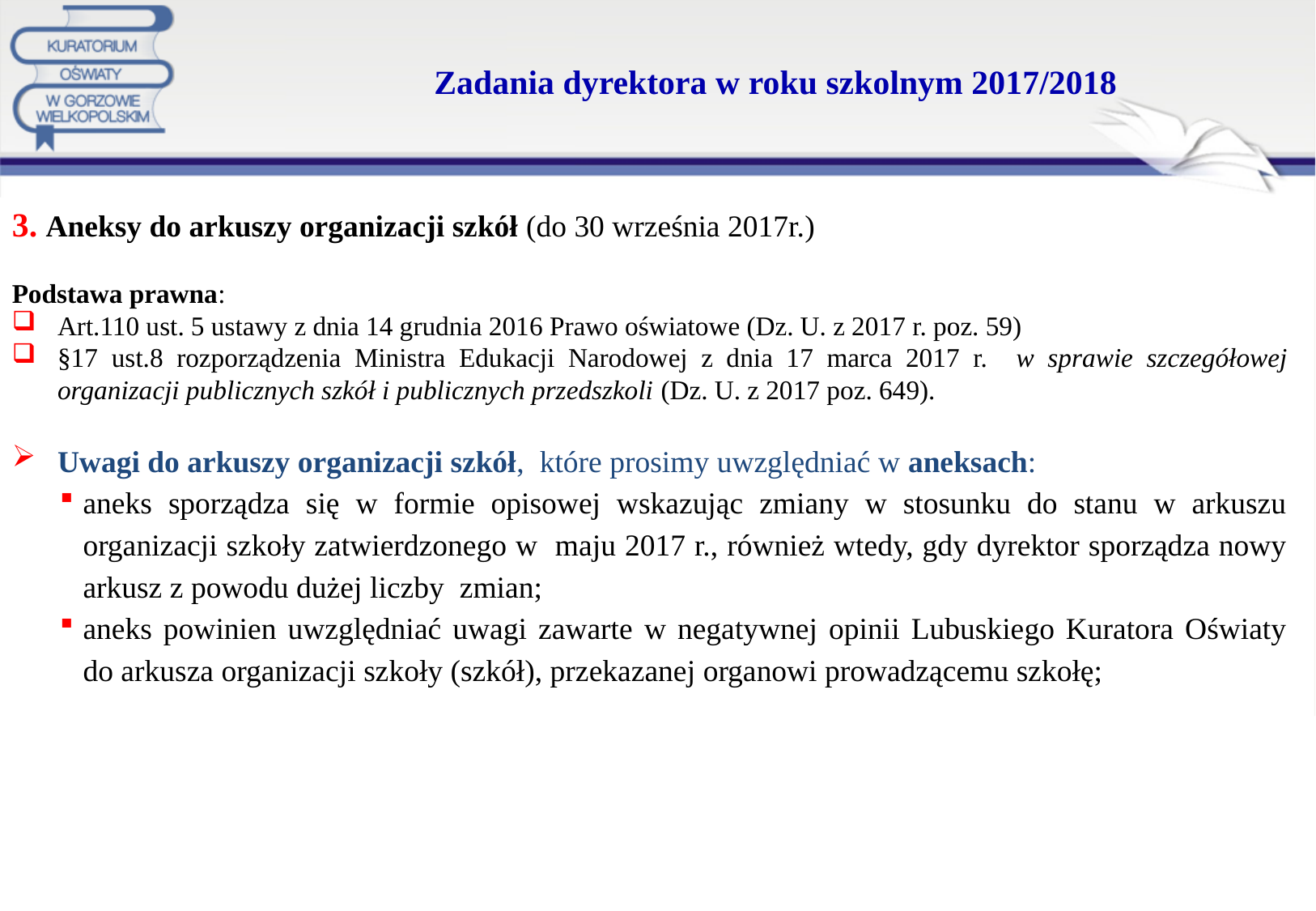

# Zadania dyrektora w roku szkolnym 2017/2018
3. Aneksy do arkuszy organizacji szkół (do 30 września 2017r.)

Podstawa prawna:
Art.110 ust. 5 ustawy z dnia 14 grudnia 2016 Prawo oświatowe (Dz. U. z 2017 r. poz. 59)
§17 ust.8 rozporządzenia Ministra Edukacji Narodowej z dnia 17 marca 2017 r.  w sprawie szczegółowej organizacji publicznych szkół i publicznych przedszkoli (Dz. U. z 2017 poz. 649).

Uwagi do arkuszy organizacji szkół,  które prosimy uwzględniać w aneksach:
aneks sporządza się w formie opisowej wskazując zmiany w stosunku do stanu w arkuszu organizacji szkoły zatwierdzonego w  maju 2017 r., również wtedy, gdy dyrektor sporządza nowy arkusz z powodu dużej liczby  zmian;
aneks powinien uwzględniać uwagi zawarte w negatywnej opinii Lubuskiego Kuratora Oświaty do arkusza organizacji szkoły (szkół), przekazanej organowi prowadzącemu szkołę;